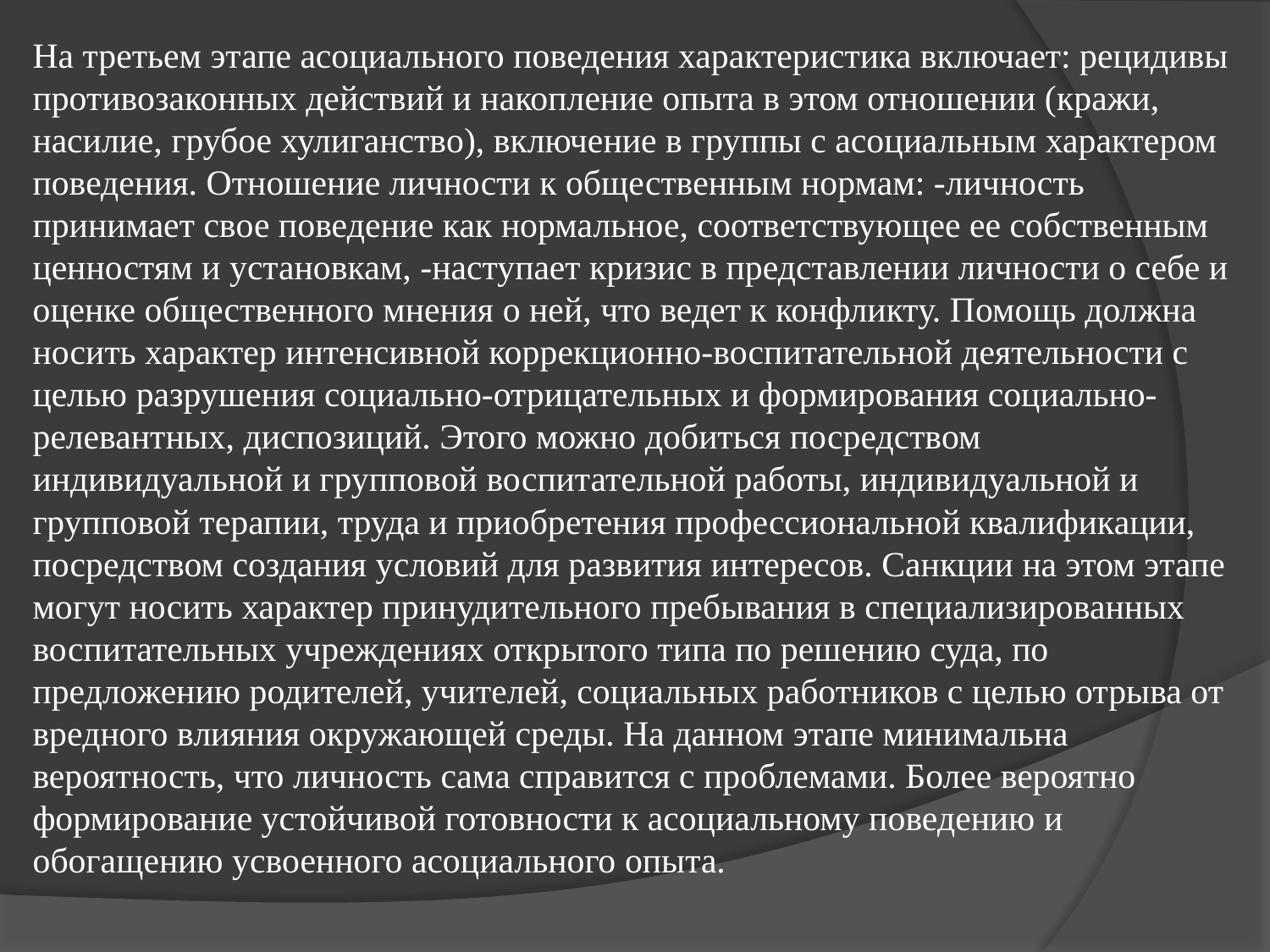

На третьем этапе асоциального поведения характеристика включает: рецидивы противозаконных действий и накопление опыта в этом отношении (кражи, насилие, грубое хулиганство), включение в группы с асоциальным характером поведения. Отношение личности к общественным нормам: -личность принимает свое поведение как нормальное, соответствующее ее собственным ценностям и установкам, -наступает кризис в представлении личности о себе и оценке общественного мнения о ней, что ведет к конфликту. Помощь должна носить характер интенсивной коррекционно-воспитательной деятельности с целью разрушения социально-отрицательных и формирования социально-релевантных, диспозиций. Этого можно добиться посредством индивидуальной и групповой воспитательной работы, индивидуальной и групповой терапии, труда и приобретения профессиональной квалификации, посредством создания условий для развития интересов. Санкции на этом этапе могут носить характер принудительного пребывания в специализированных воспитательных учреждениях открытого типа по решению суда, по предложению родителей, учителей, социальных работников с целью отрыва от вредного влияния окружающей среды. На данном этапе минимальна вероятность, что личность сама справится с проблемами. Более вероятно формирование устойчивой готовности к асоциальному поведению и обогащению усвоенного асоциального опыта.
#